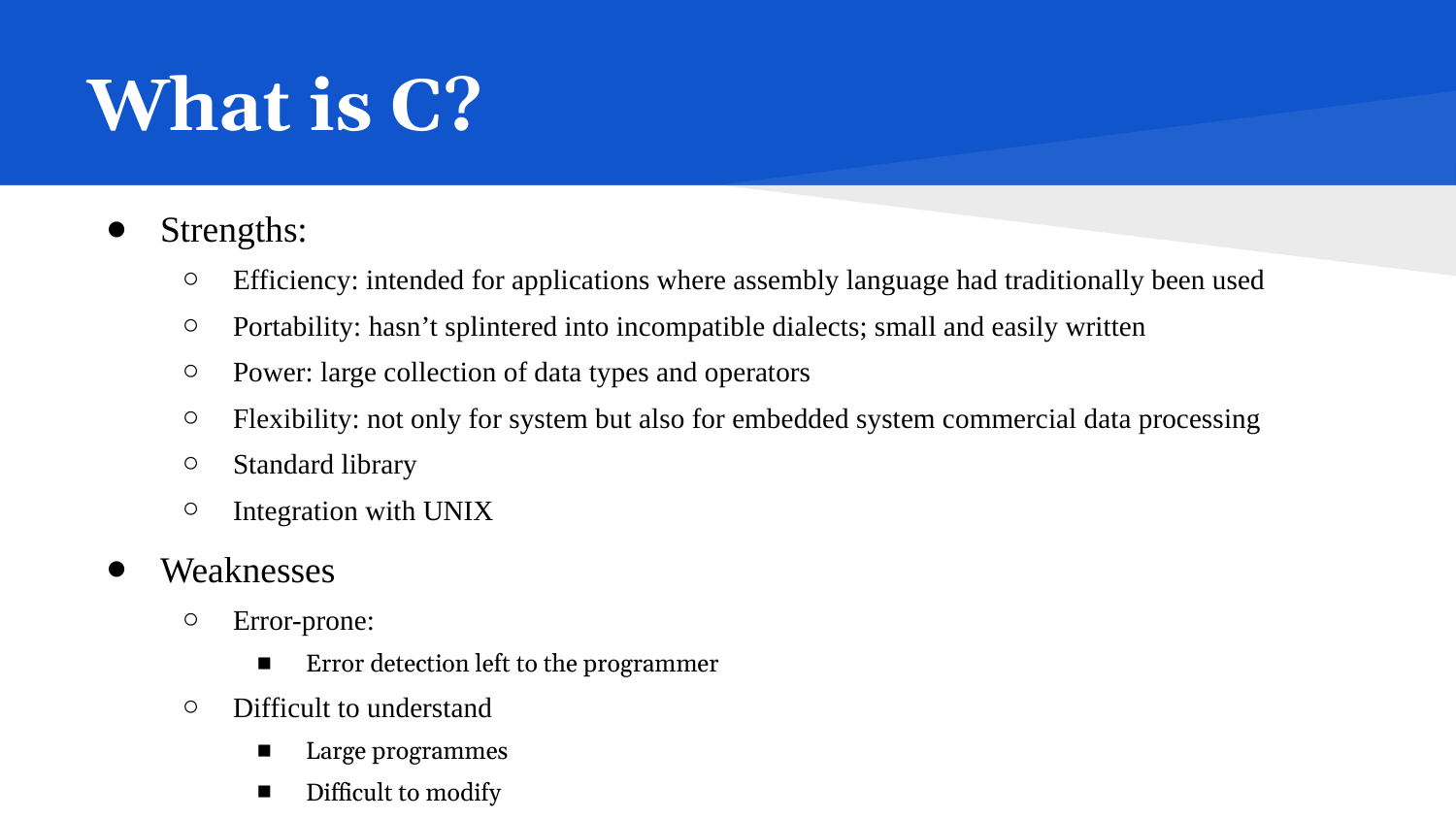

# What is C?
Strengths:
Efficiency: intended for applications where assembly language had traditionally been used
Portability: hasn’t splintered into incompatible dialects; small and easily written
Power: large collection of data types and operators
Flexibility: not only for system but also for embedded system commercial data processing
Standard library
Integration with UNIX
Weaknesses
Error-prone:
Error detection left to the programmer
Difficult to understand
Large programmes
Difficult to modify
Memory management
Memory management is left to the programmer